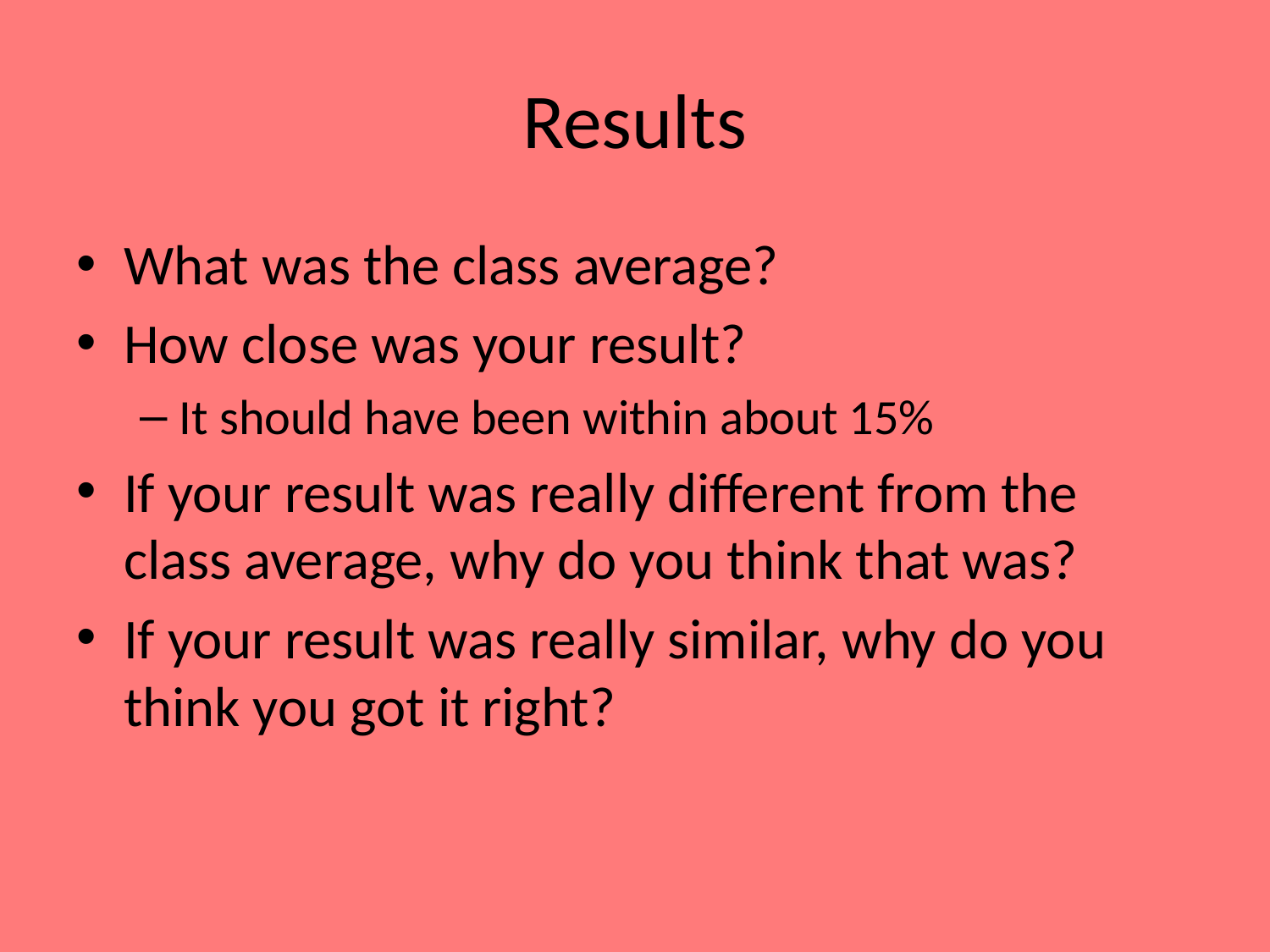

# Results
What was the class average?
How close was your result?
It should have been within about 15%
If your result was really different from the class average, why do you think that was?
If your result was really similar, why do you think you got it right?